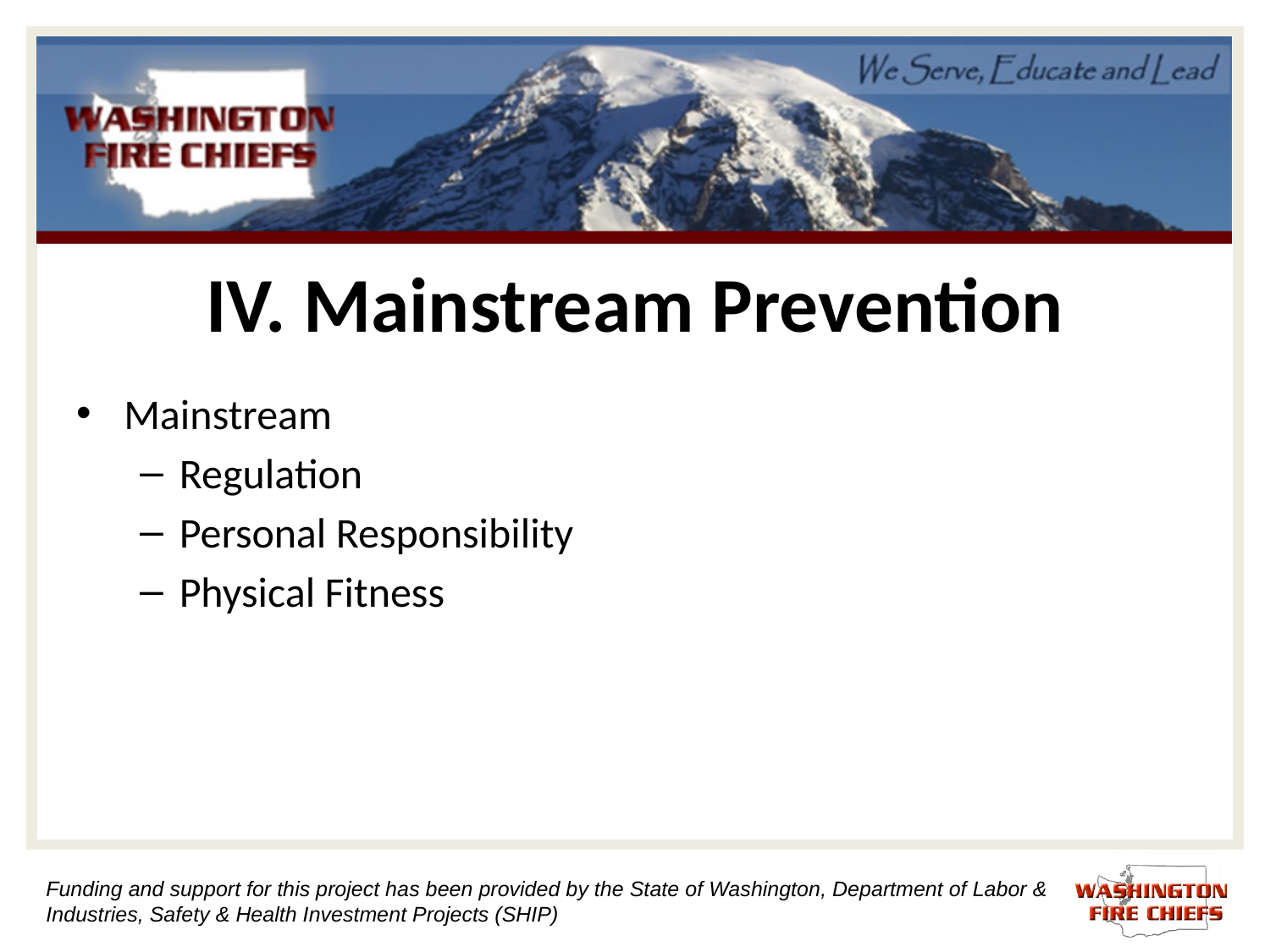

# IV. Mainstream Prevention
Mainstream
Regulation
Personal Responsibility
Physical Fitness